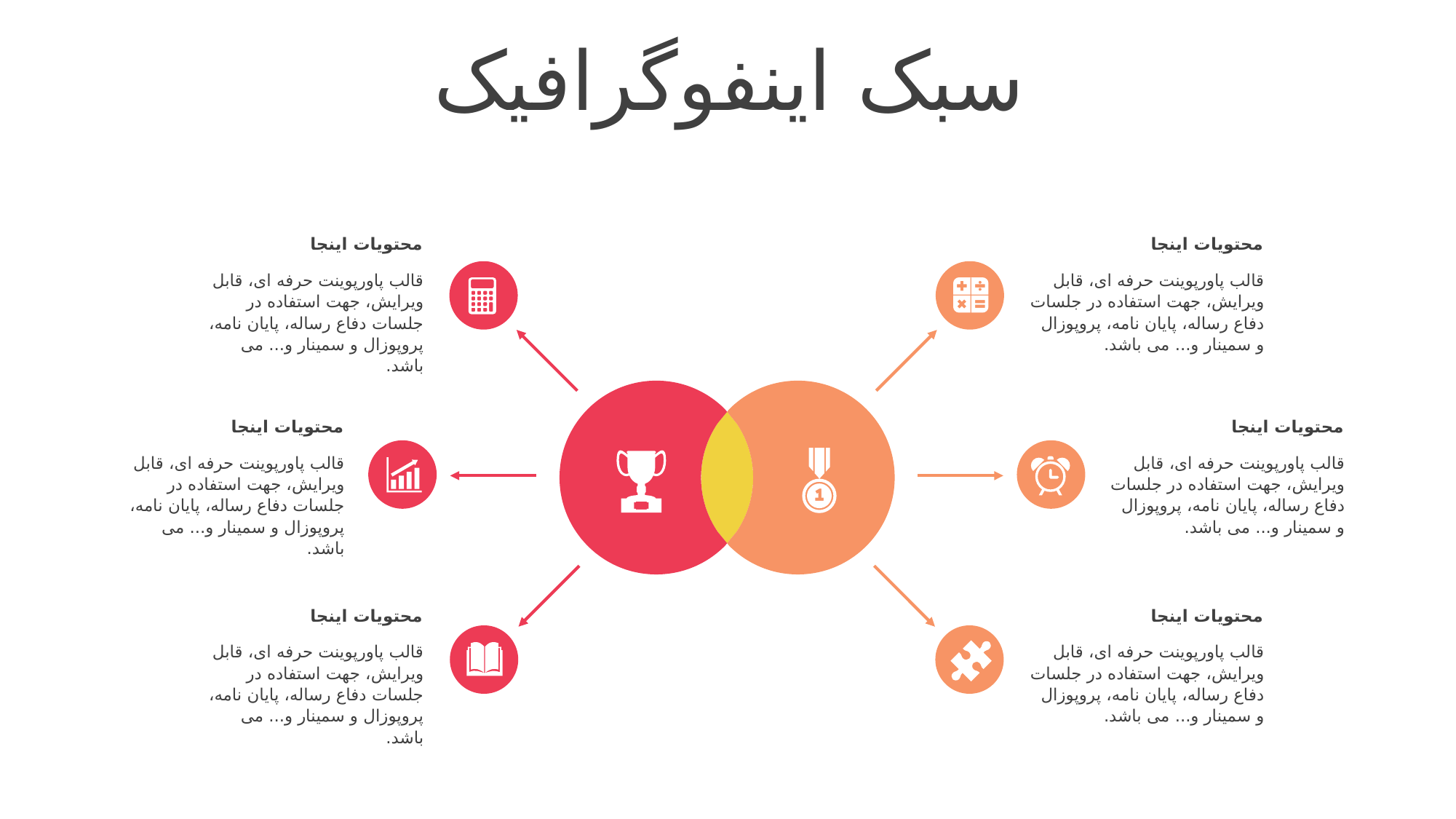

سبک اینفوگرافیک
محتویات اینجا
قالب پاورپوینت حرفه ای، قابل ویرایش، جهت استفاده در جلسات دفاع رساله، پایان نامه، پروپوزال و سمینار و... می باشد.
محتویات اینجا
قالب پاورپوینت حرفه ای، قابل ویرایش، جهت استفاده در جلسات دفاع رساله، پایان نامه، پروپوزال و سمینار و... می باشد.

محتویات اینجا
قالب پاورپوینت حرفه ای، قابل ویرایش، جهت استفاده در جلسات دفاع رساله، پایان نامه، پروپوزال و سمینار و... می باشد.
محتویات اینجا
قالب پاورپوینت حرفه ای، قابل ویرایش، جهت استفاده در جلسات دفاع رساله، پایان نامه، پروپوزال و سمینار و... می باشد.

محتویات اینجا
قالب پاورپوینت حرفه ای، قابل ویرایش، جهت استفاده در جلسات دفاع رساله، پایان نامه، پروپوزال و سمینار و... می باشد.
محتویات اینجا
قالب پاورپوینت حرفه ای، قابل ویرایش، جهت استفاده در جلسات دفاع رساله، پایان نامه، پروپوزال و سمینار و... می باشد.